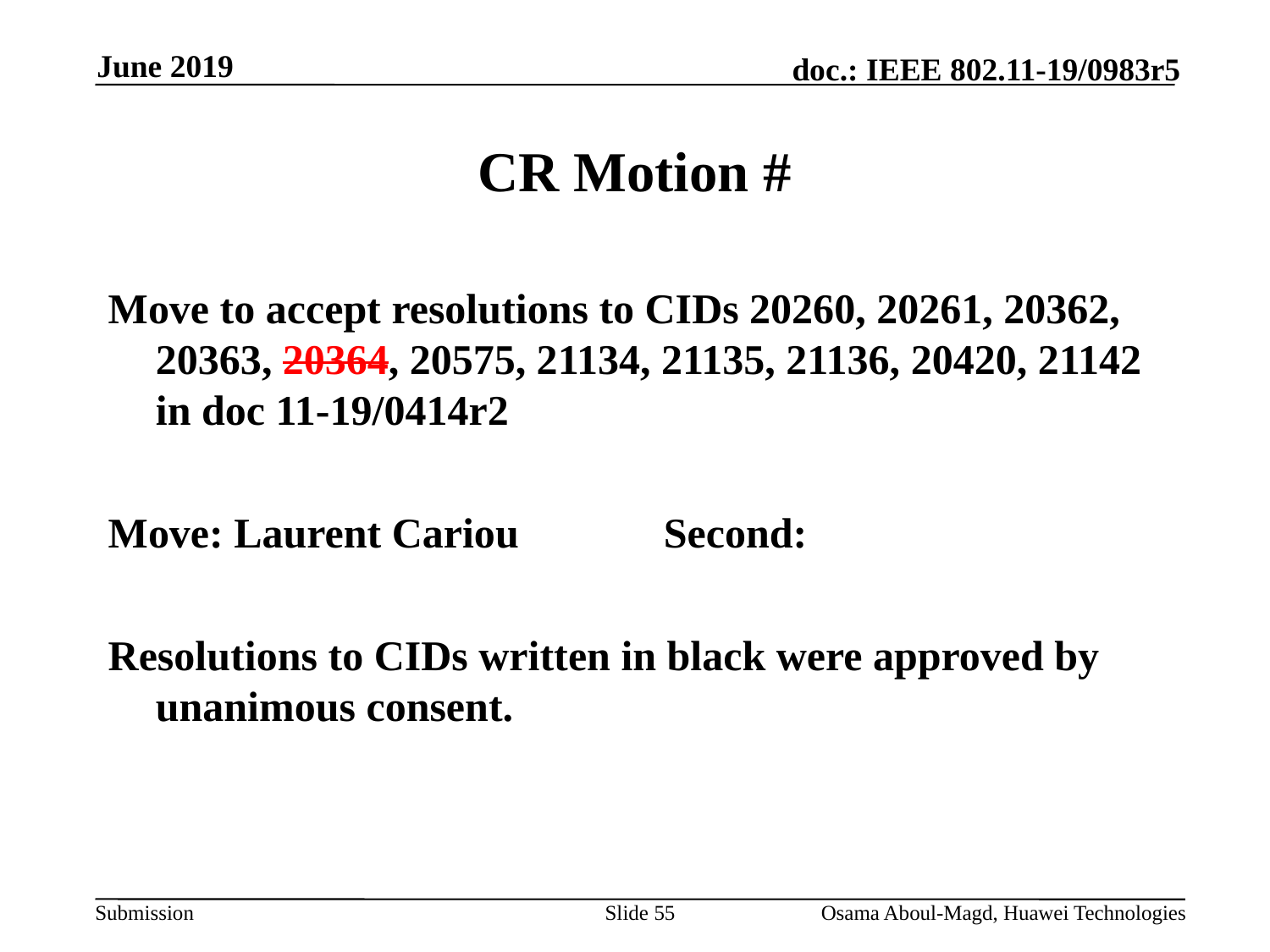

June 2019
# CR Motion #
Move to accept resolutions to CIDs 20260, 20261, 20362, 20363, 20364, 20575, 21134, 21135, 21136, 20420, 21142 in doc 11-19/0414r2

Move: Laurent Cariou		Second:

Resolutions to CIDs written in black were approved by unanimous consent.

Slide 55
Osama Aboul-Magd, Huawei Technologies